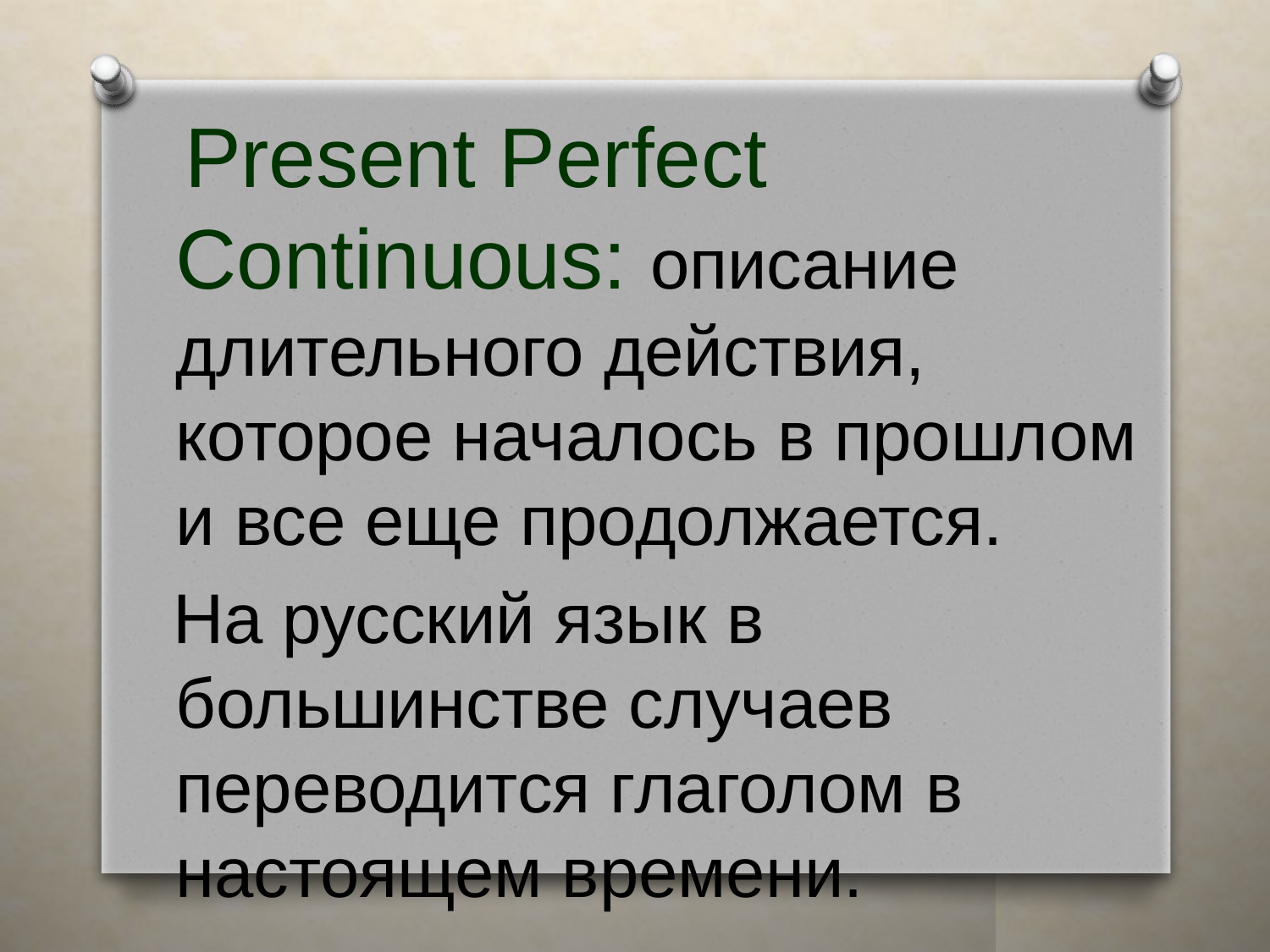

Present Perfect Continuous: описание  длительного действия, которое началось в прошлом и все еще продолжается.
  На русский язык в большинстве случаев переводится глаголом в настоящем времени.